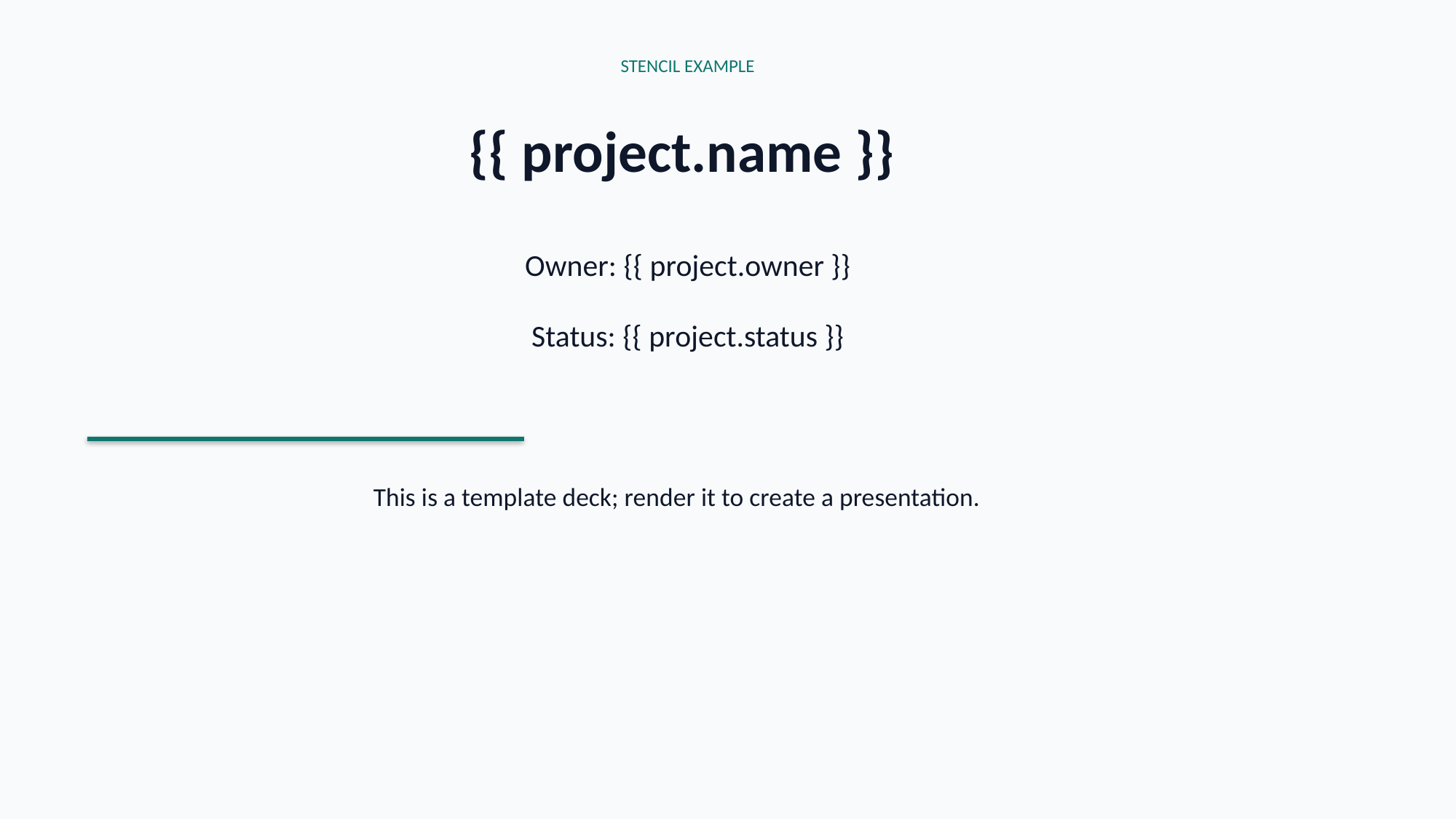

STENCIL EXAMPLE
{{ project.name }}
Owner: {{ project.owner }}
Status: {{ project.status }}

This is a template deck; render it to create a presentation.